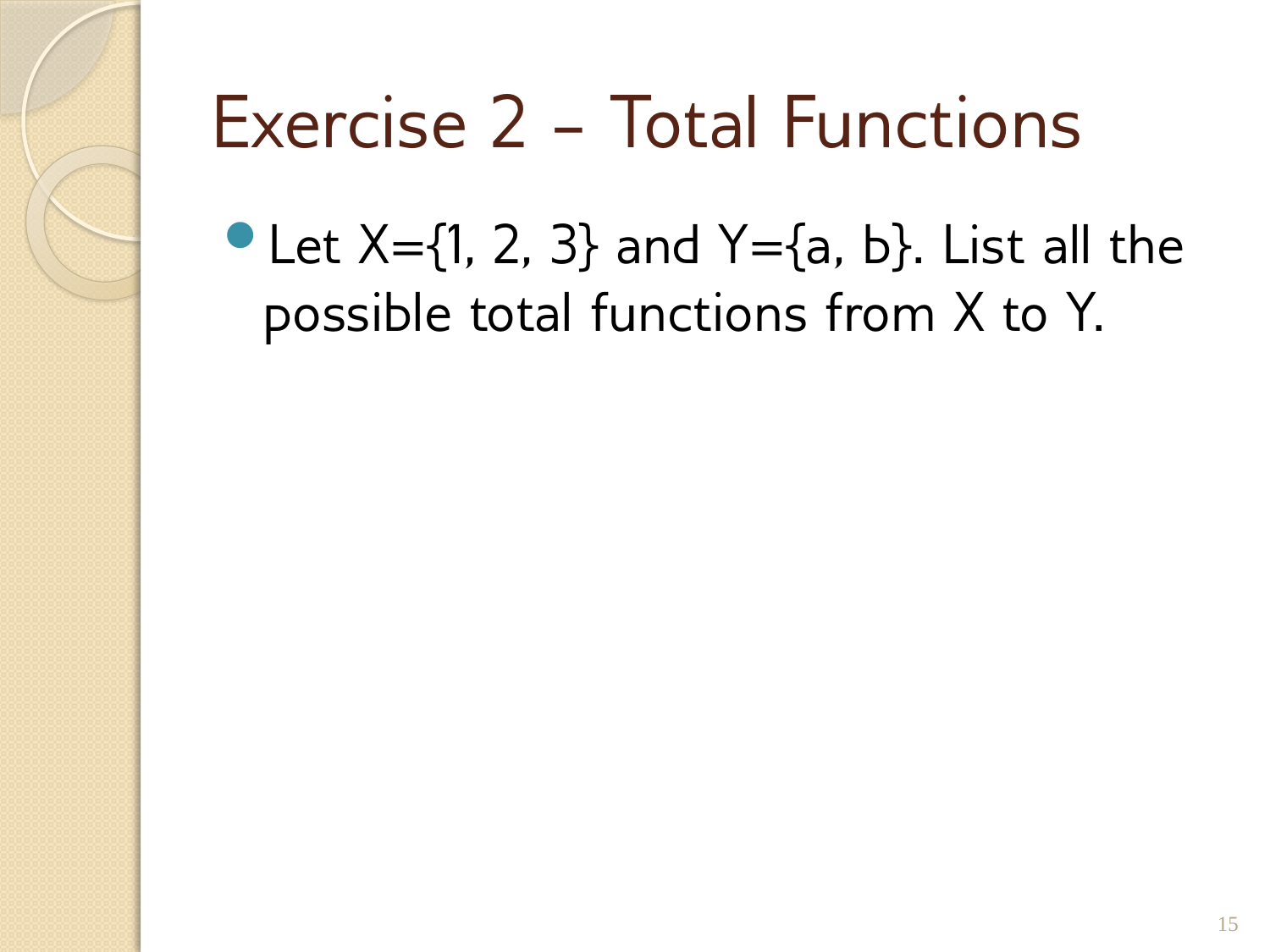

# Exercise 2 – Total Functions
Let X={1, 2, 3} and Y={a, b}. List all the possible total functions from X to Y.
15